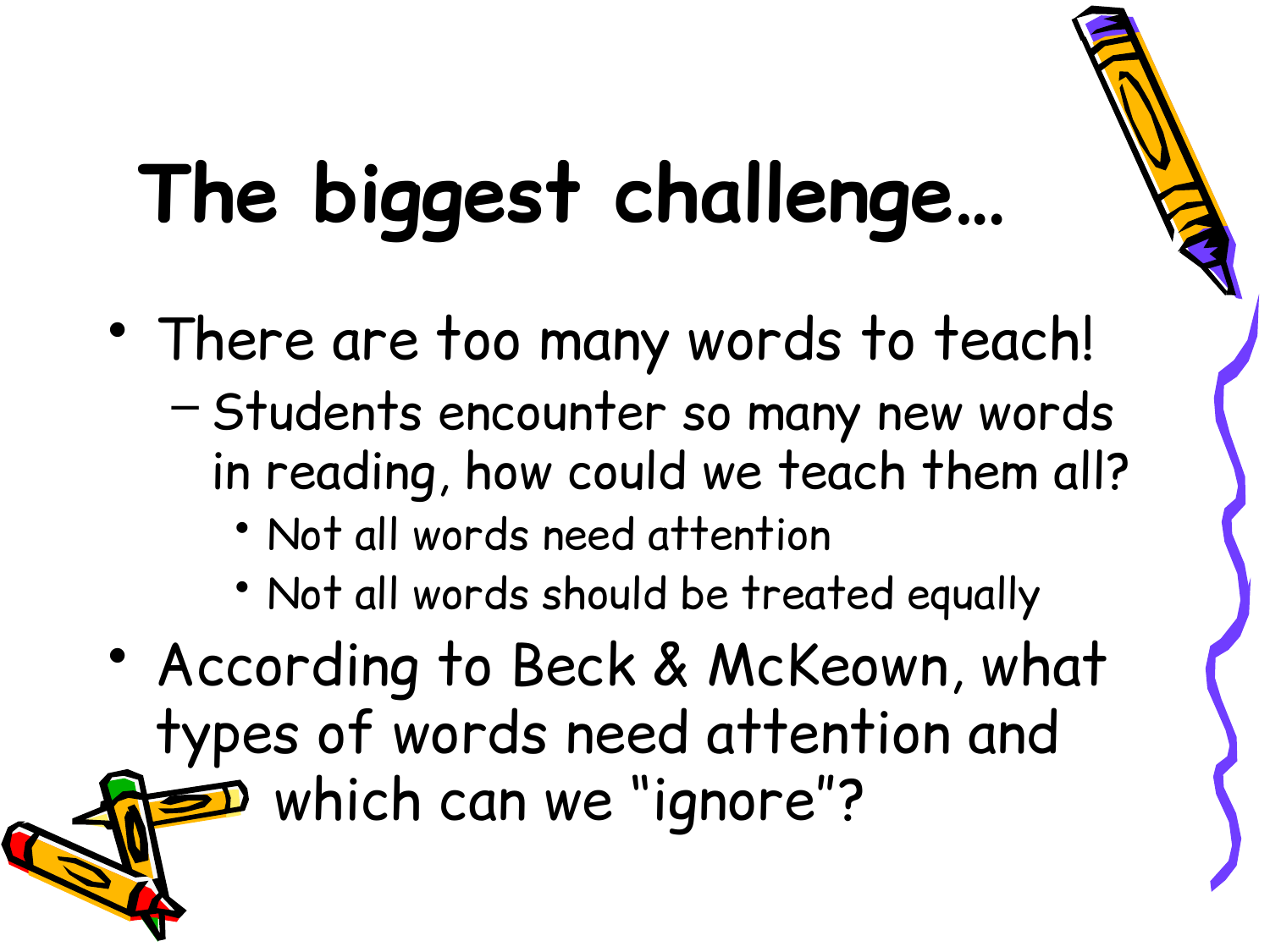

# The biggest challenge…
There are too many words to teach!
Students encounter so many new words in reading, how could we teach them all?
Not all words need attention
Not all words should be treated equally
According to Beck & McKeown, what types of words need attention and
       which can we “ignore”?